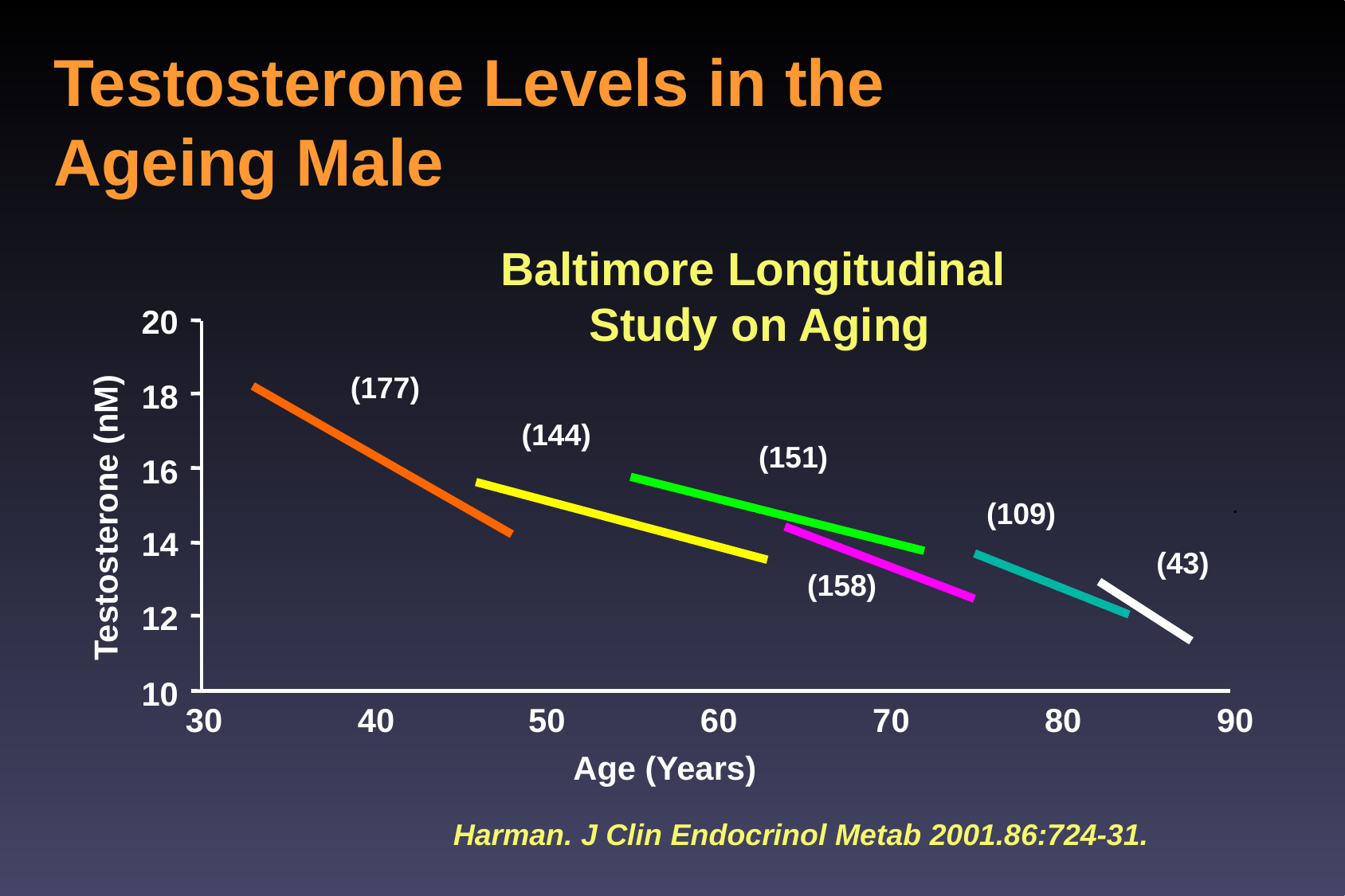

Testosterone Levels in the
Ageing Male
Baltimore Longitudinal
Study on Aging
20

(177)
18

(144)
(151)
16

(109)
Testosterone (nM)

14

(43)

(158)

12

10

30
70
80
40
50
60
90
Age (Years)
Harman. J Clin Endocrinol Metab 2001.86:724-31.